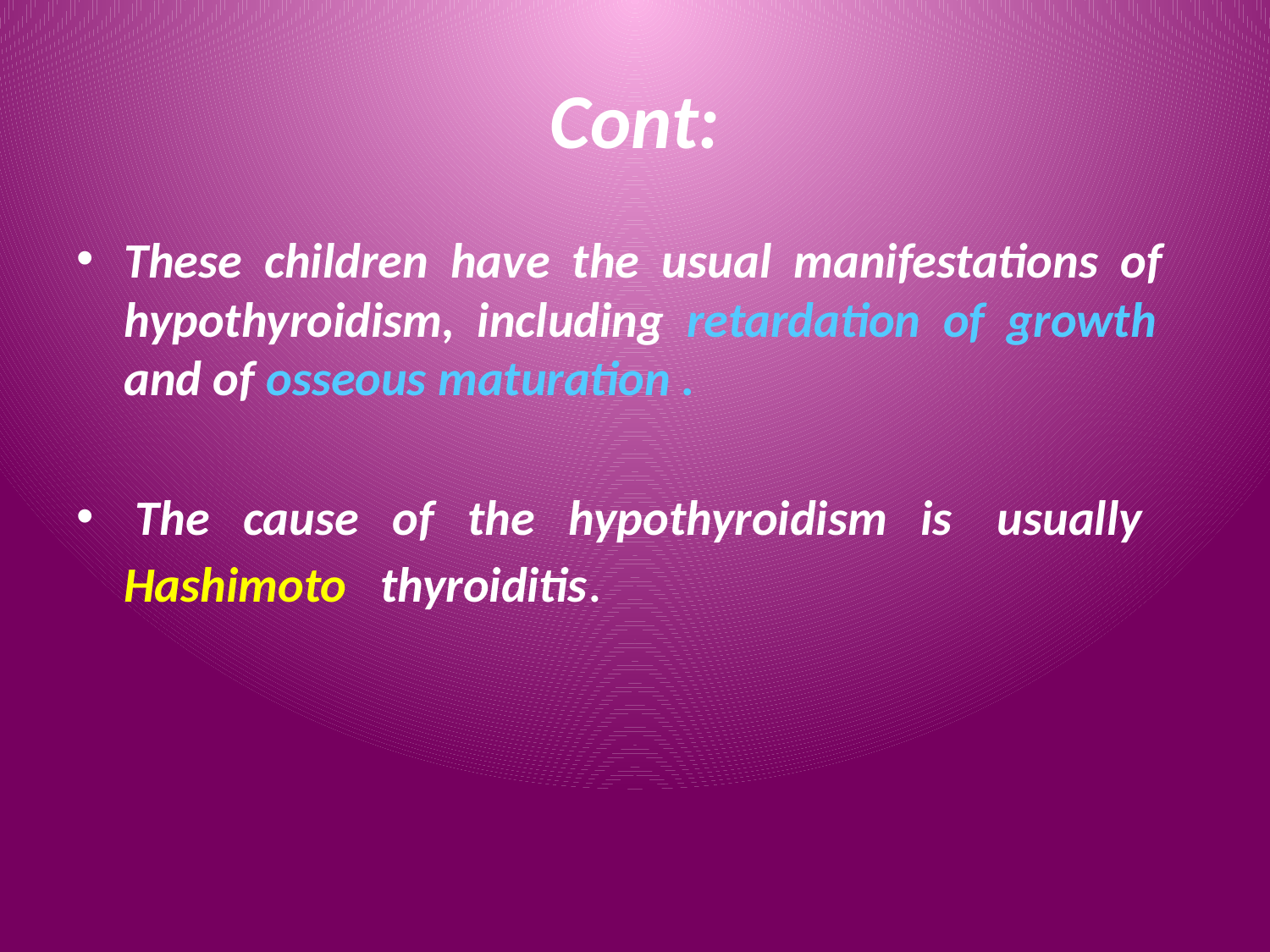

# Cont:
These  children  have  the  usual  manifestations  of hypothyroidism,  including  retardation  of  growth and of osseous maturation .

 The   cause   of   the   hypothyroidism   is    usually  Hashimoto   thyroiditis.